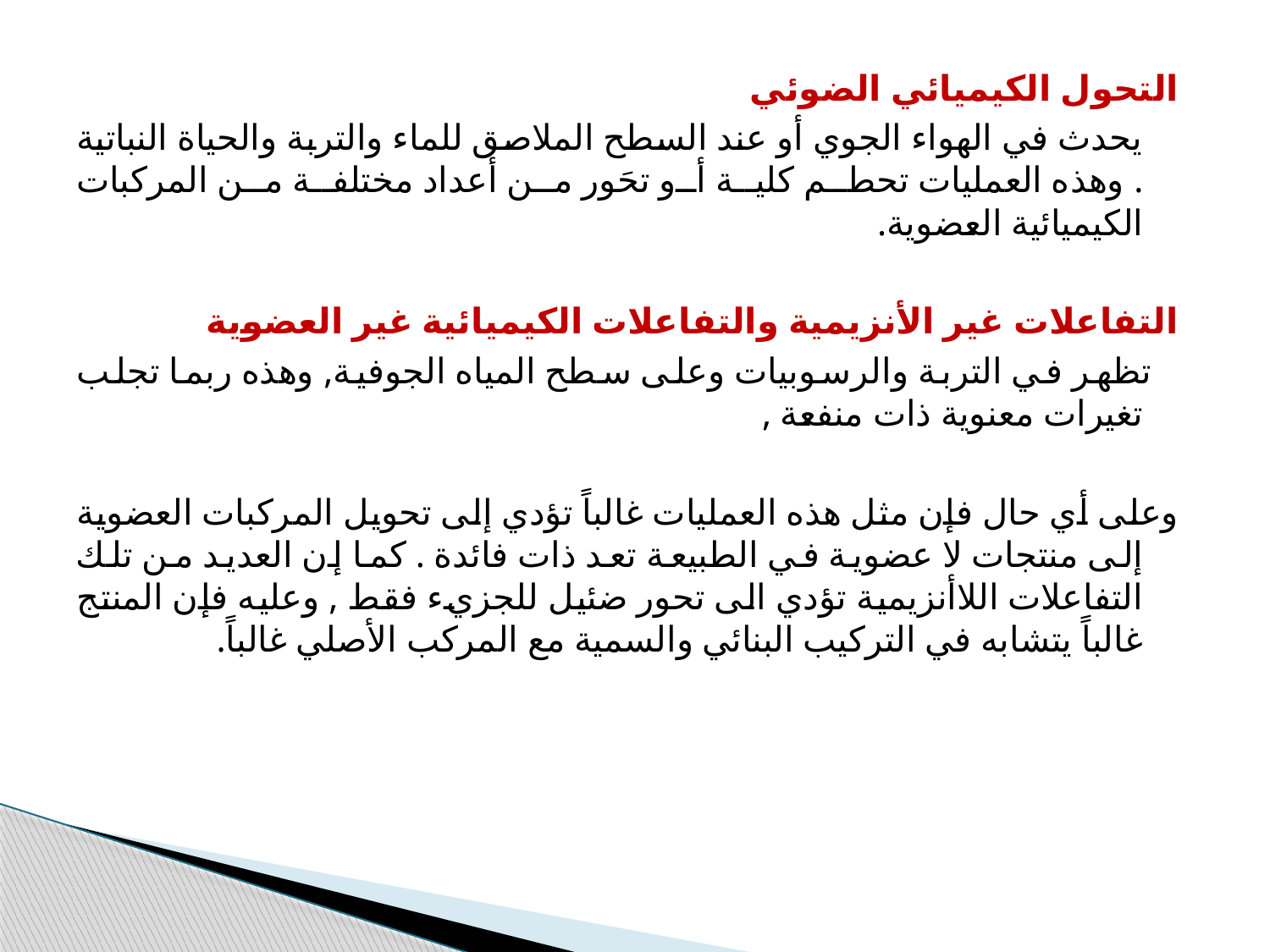

التحول الكيميائي الضوئي
    يحدث في الهواء الجوي أو عند السطح الملاصق للماء والتربة والحياة النباتية . وهذه العمليات تحطم كلية أو تحَور من أعداد مختلفة من المركبات الكيميائية العضوية.

التفاعلات غير الأنزيمية والتفاعلات الكيميائية غير العضوية
   تظهر في التربة والرسوبيات وعلى سطح المياه الجوفية, وهذه ربما تجلب تغيرات معنوية ذات منفعة ,

وعلى أي حال فإن مثل هذه العمليات غالباً تؤدي إلى تحويل المركبات العضوية إلى منتجات لا عضوية في الطبيعة تعد ذات فائدة . كما إن العديد من تلك التفاعلات اللاأنزيمية تؤدي الى تحور ضئيل للجزيء فقط , وعليه فإن المنتج غالباً يتشابه في التركيب البنائي والسمية مع المركب الأصلي غالباً.